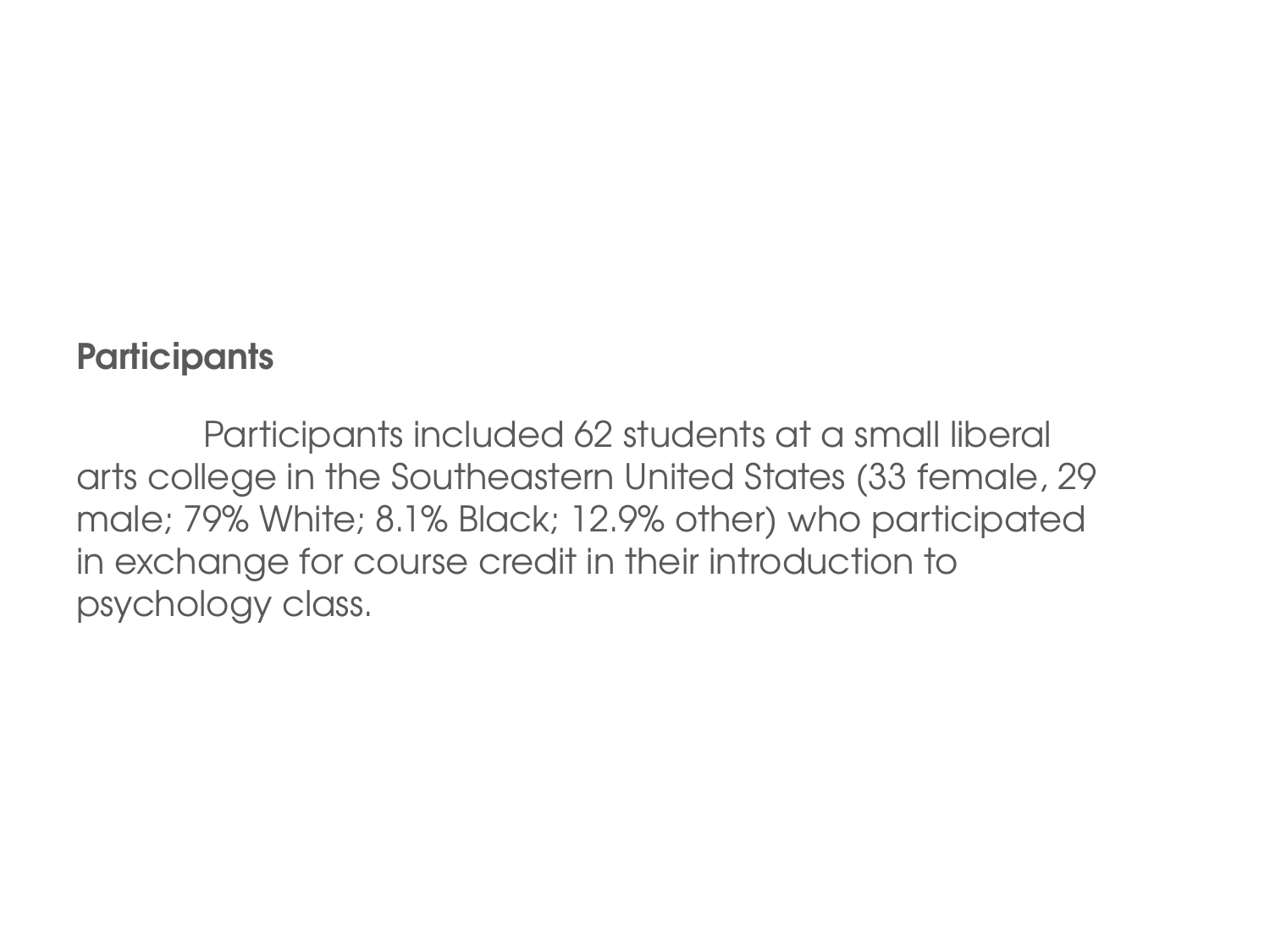

#
Participants
	Participants included 62 students at a small liberal arts college in the Southeastern United States (33 female, 29 male; 79% White; 8.1% Black; 12.9% other) who participated in exchange for course credit in their introduction to psychology class.